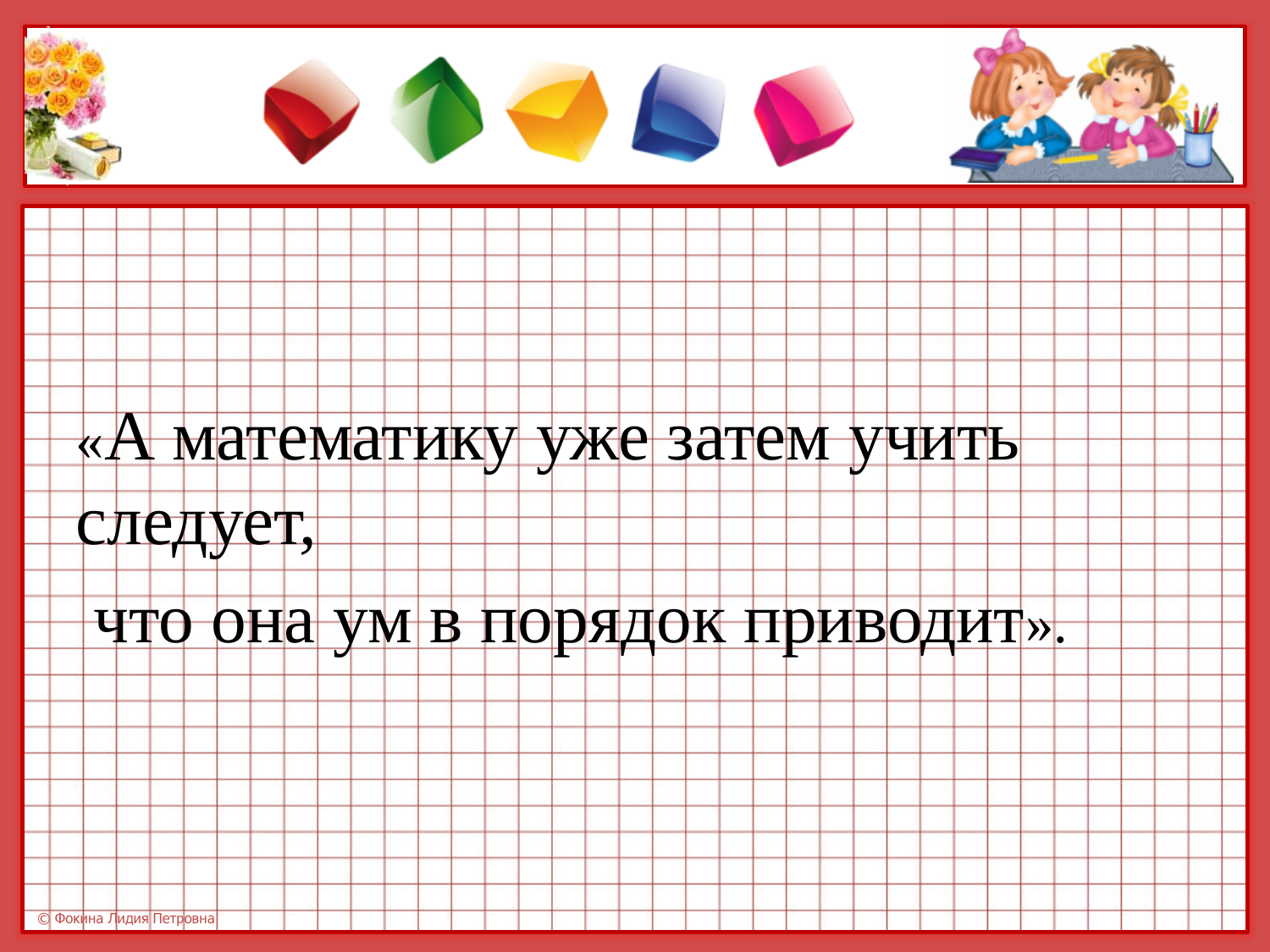

#

«А математику уже затем учить следует,
 что она ум в порядок приводит».